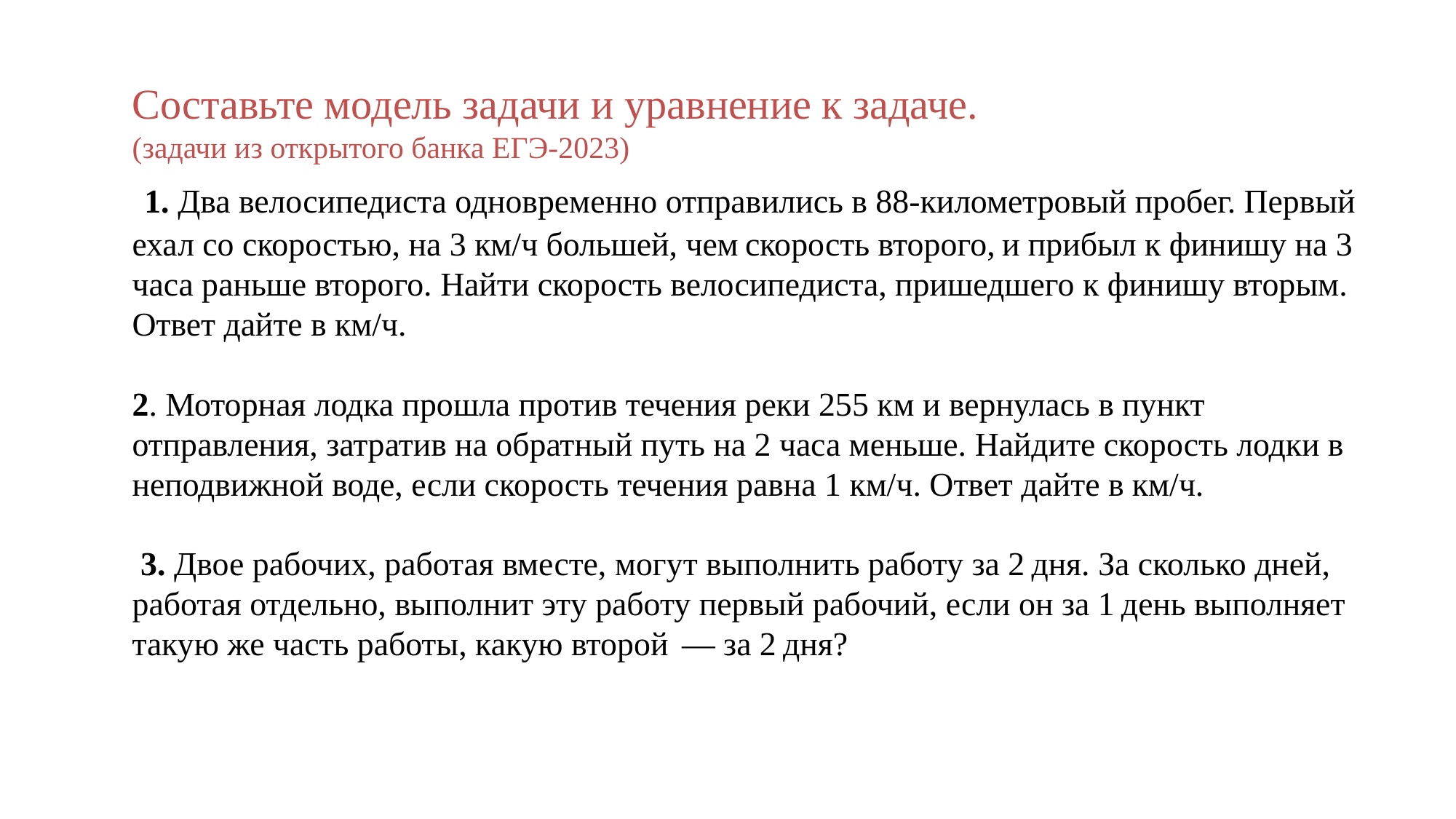

# Составьте модель задачи и уравнение к задаче. (задачи из открытого банка ЕГЭ-2023)  1. Два велосипедиста одновременно отправились в 88-километровый пробег. Первый ехал со скоростью, на 3 км/ч большей, чем скорость второго, и прибыл к финишу на 3 часа раньше второго. Найти скорость велосипедиста, пришедшего к финишу вторым. Ответ дайте в км/ч. 2. Моторная лодка прошла против течения реки 255 км и вернулась в пункт отправления, затратив на обратный путь на 2 часа меньше. Найдите скорость лодки в неподвижной воде, если скорость течения равна 1 км/ч. Ответ дайте в км/ч.  3. Двое рабочих, работая вместе, могут выполнить работу за 2 дня. За сколько дней, работая отдельно, выполнит эту работу первый рабочий, если он за 1 день выполняет такую же часть работы, какую второй  — за 2 дня?